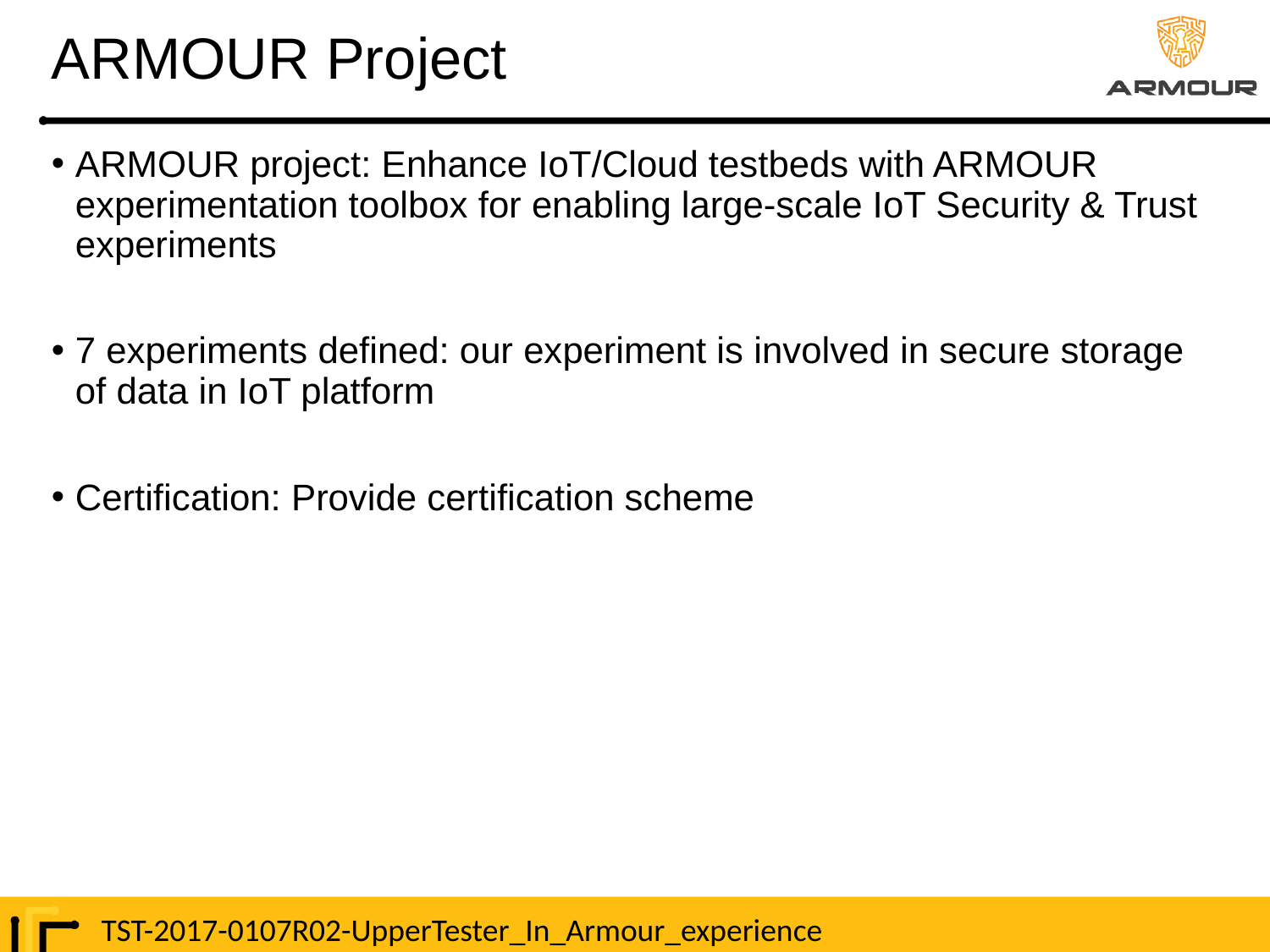

# ARMOUR Project
ARMOUR project: Enhance IoT/Cloud testbeds with ARMOUR experimentation toolbox for enabling large-scale IoT Security & Trust experiments

7 experiments defined: our experiment is involved in secure storage of data in IoT platform

Certification: Provide certification scheme

TST-2017-0107R02-UpperTester_In_Armour_experience